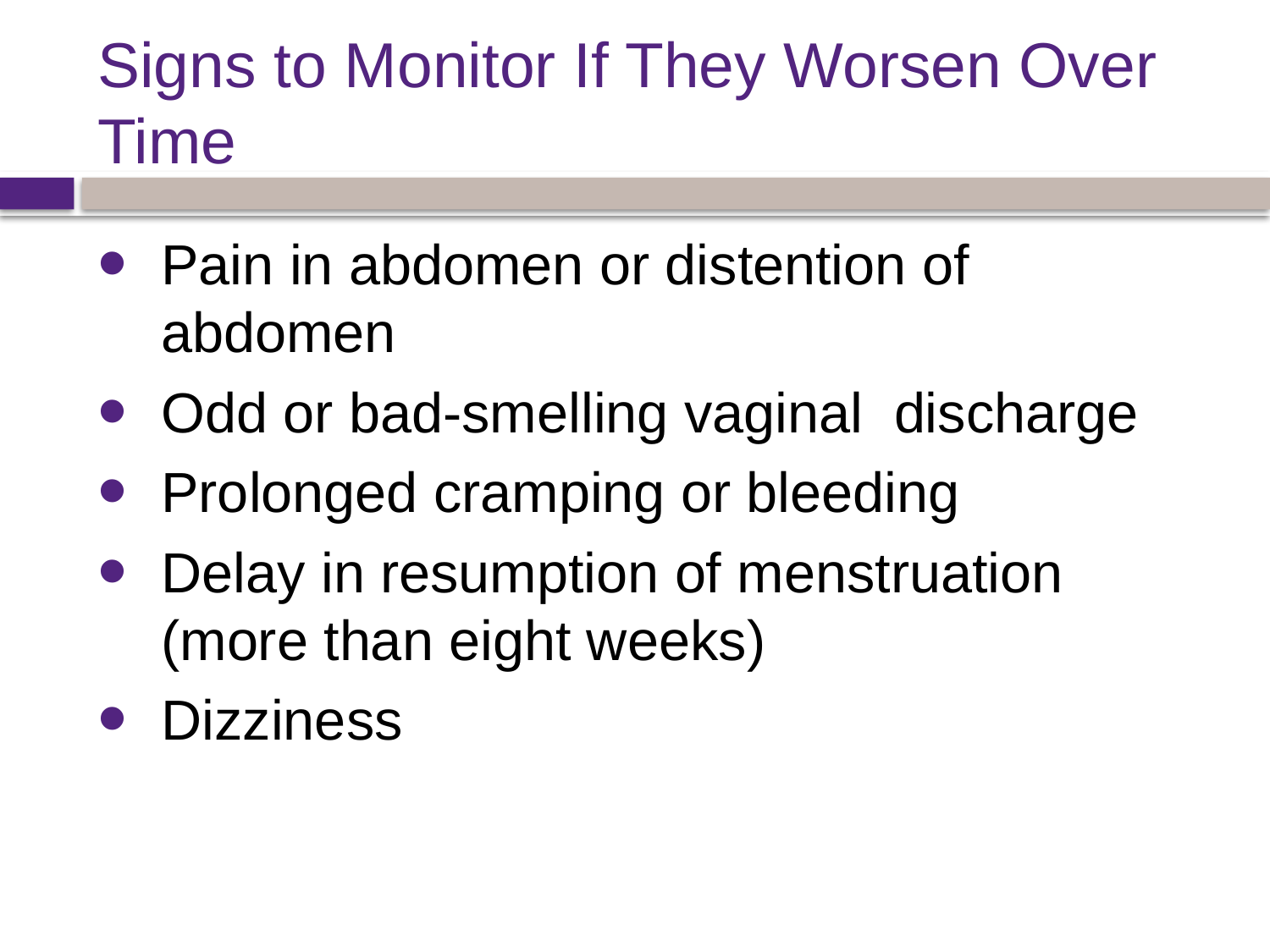

# Signs to Monitor If They Worsen Over Time
Pain in abdomen or distention of abdomen
Odd or bad-smelling vaginal  discharge
Prolonged cramping or bleeding
Delay in resumption of menstruation (more than eight weeks)
Dizziness